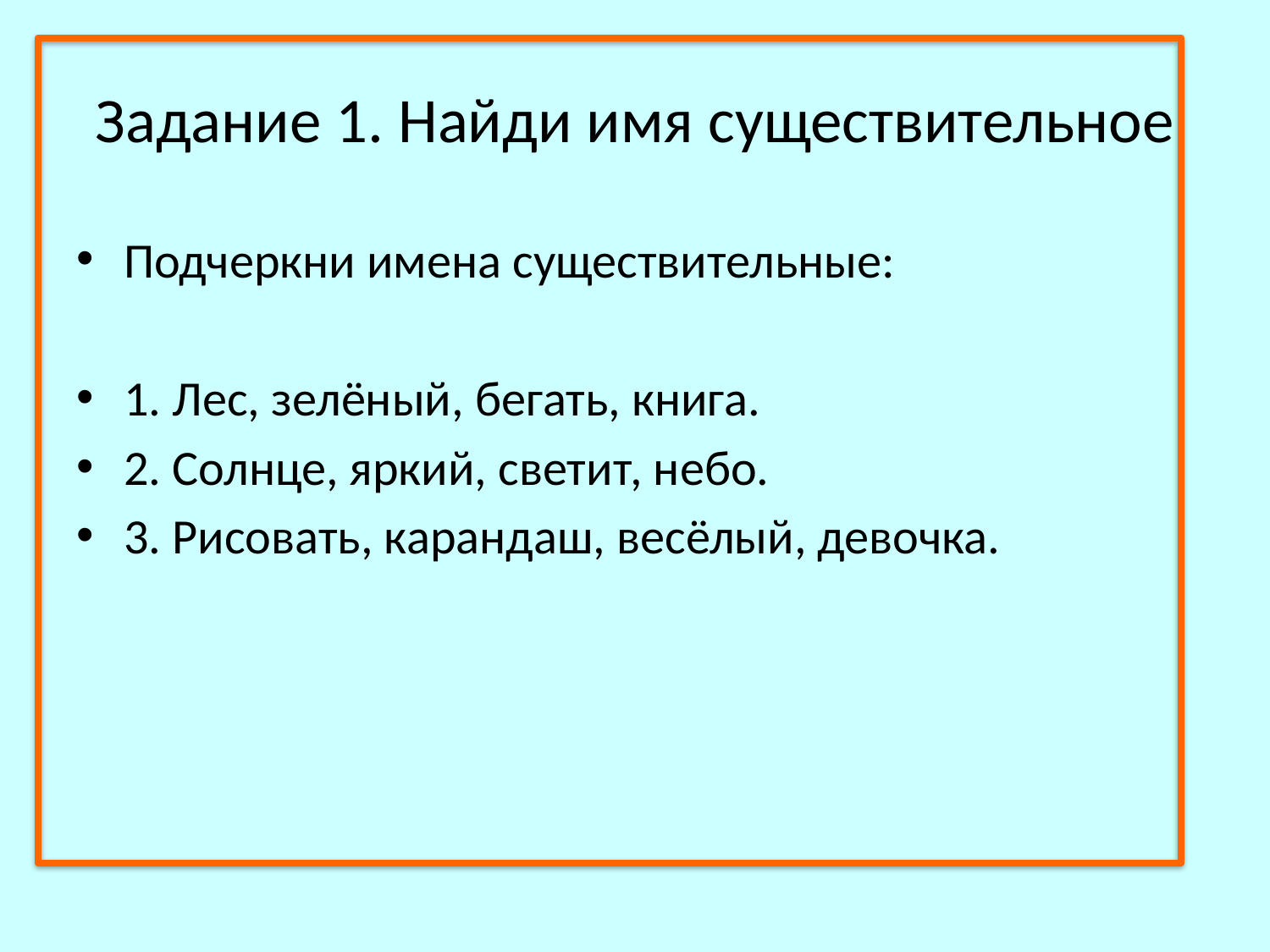

# Задание 1. Найди имя существительное
Подчеркни имена существительные:

1. Лес, зелёный, бегать, книга.
2. Солнце, яркий, светит, небо.
3. Рисовать, карандаш, весёлый, девочка.